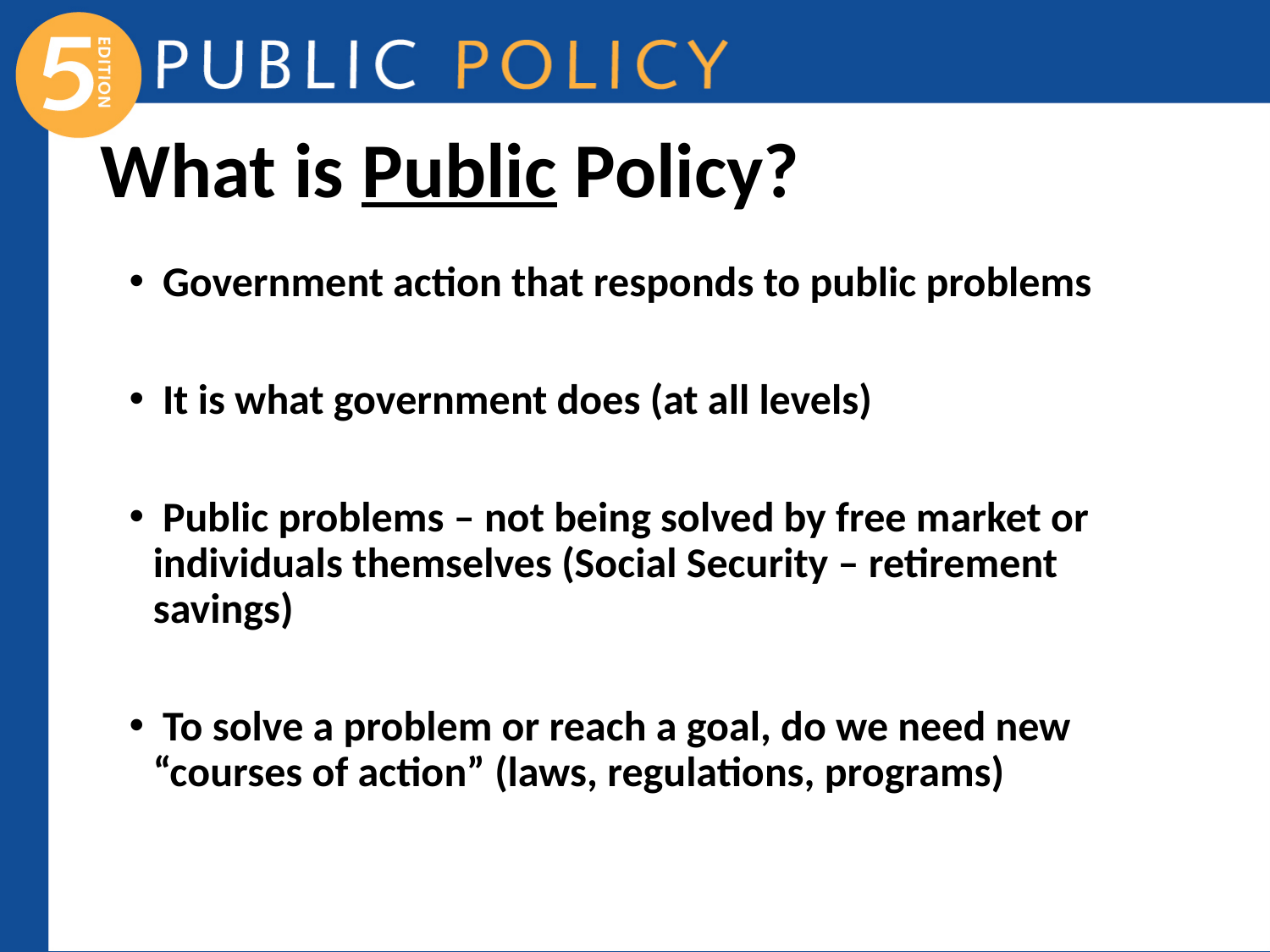

# What is Public Policy?
 Government action that responds to public problems

 It is what government does (at all levels)

 Public problems – not being solved by free market or individuals themselves (Social Security – retirement savings)

 To solve a problem or reach a goal, do we need new “courses of action” (laws, regulations, programs)